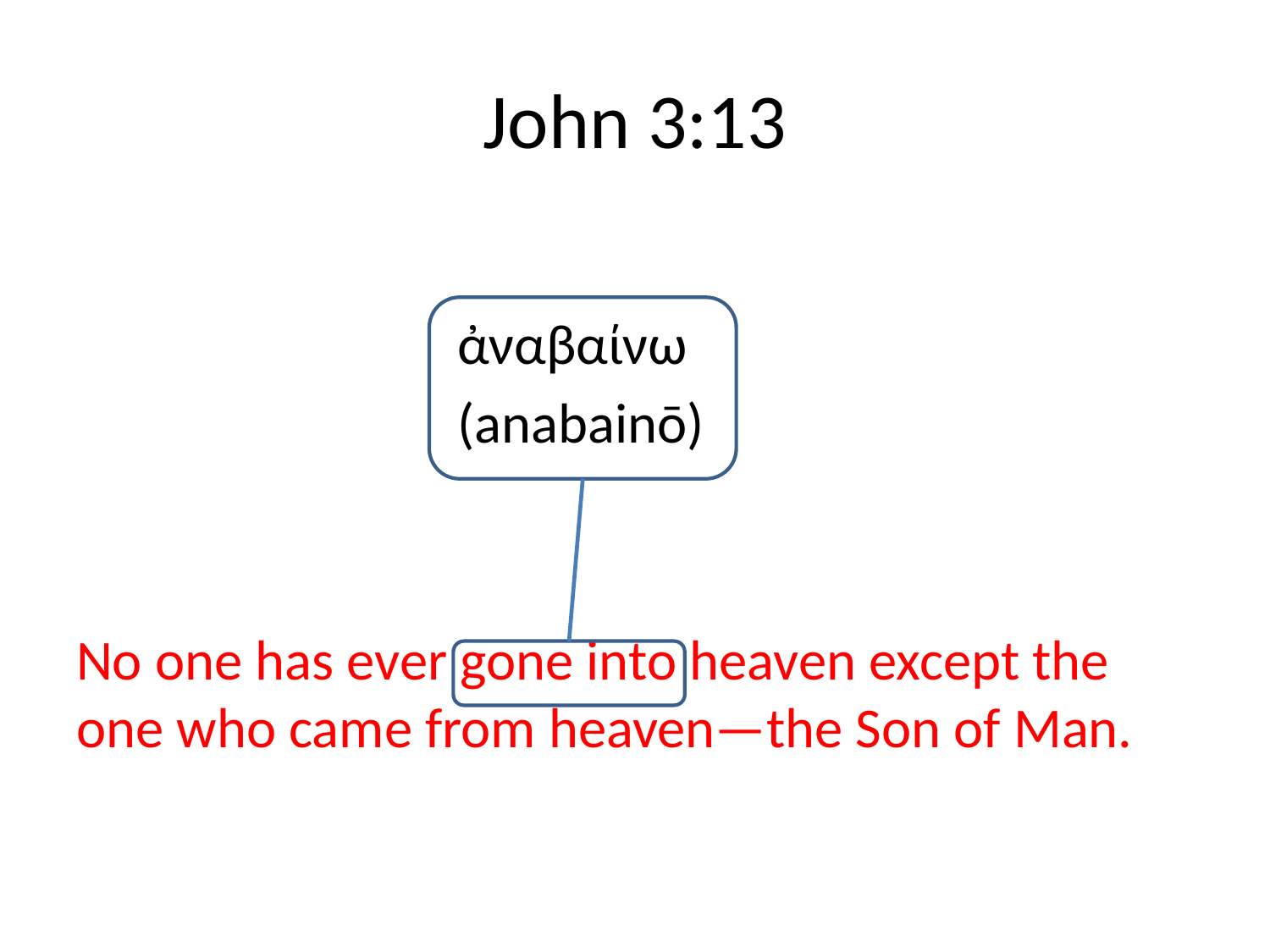

# John 3:13

			ἀναβαίνω
			(anabainō)

No one has ever gone into heaven except the one who came from heaven—the Son of Man.